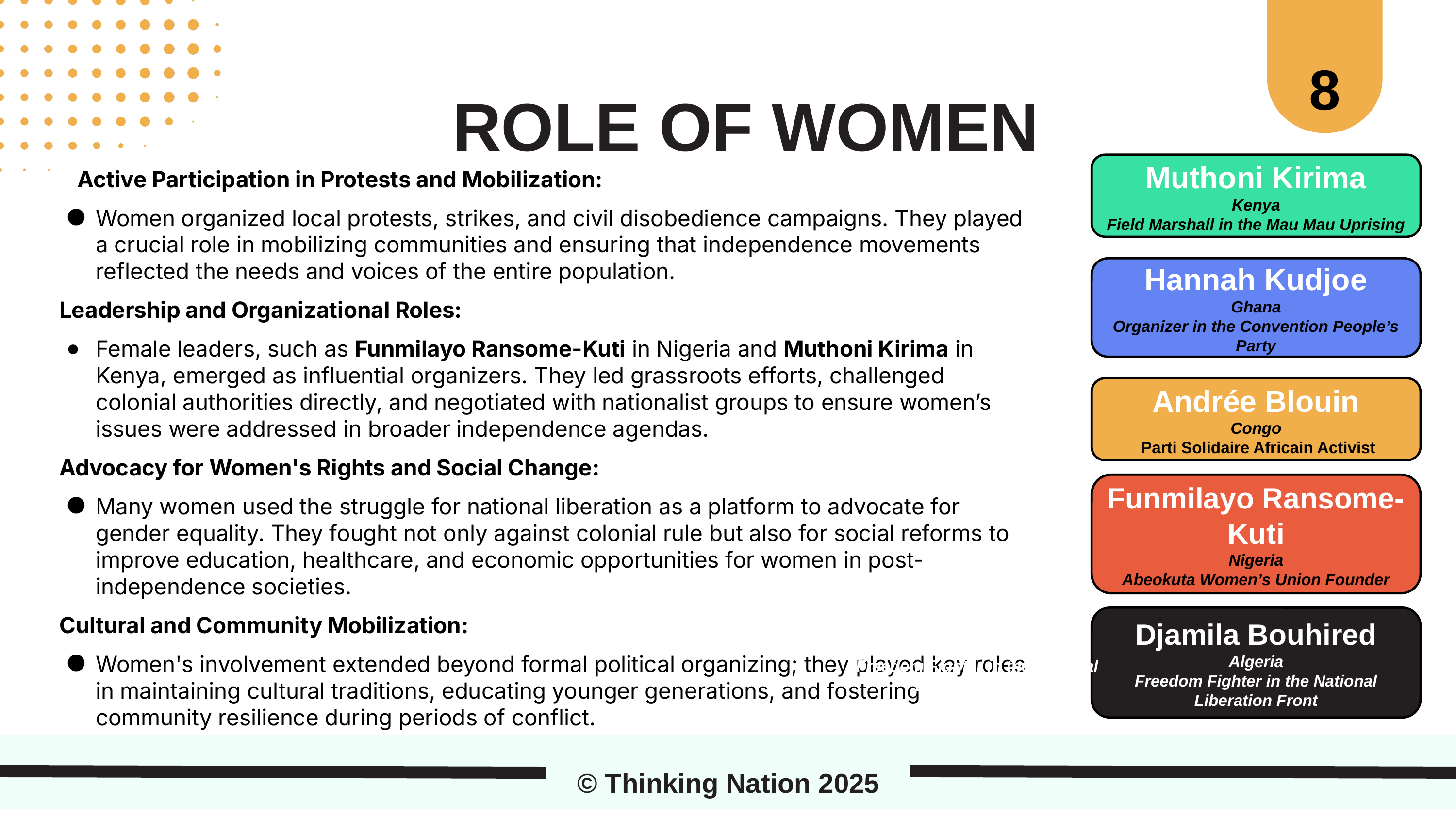

8
ROLE OF WOMEN
Muthoni Kirima
Kenya
Field Marshall in the Mau Mau Uprising
Active Participation in Protests and Mobilization:
Women organized local protests, strikes, and civil disobedience campaigns. They played a crucial role in mobilizing communities and ensuring that independence movements reflected the needs and voices of the entire population.
Leadership and Organizational Roles:
Female leaders, such as Funmilayo Ransome-Kuti in Nigeria and Muthoni Kirima in Kenya, emerged as influential organizers. They led grassroots efforts, challenged colonial authorities directly, and negotiated with nationalist groups to ensure women’s issues were addressed in broader independence agendas.
Advocacy for Women's Rights and Social Change:
Many women used the struggle for national liberation as a platform to advocate for gender equality. They fought not only against colonial rule but also for social reforms to improve education, healthcare, and economic opportunities for women in post-independence societies.
Cultural and Community Mobilization:
Women's involvement extended beyond formal political organizing; they played key roles in maintaining cultural traditions, educating younger generations, and fostering community resilience during periods of conflict.
Hannah Kudjoe
Ghana
Organizer in the Convention People’s Party
Andrée Blouin
Congo
 Parti Solidaire Africain Activist
Funmilayo Ransome-Kuti
Nigeria
Abeokuta Women’s Union Founder
Djamila Bouhired
Algeria
Freedom Fighter in the National Liberation Front
Algeria
Freedom Fighter in the National Liberation Front

© Thinking Nation 2025